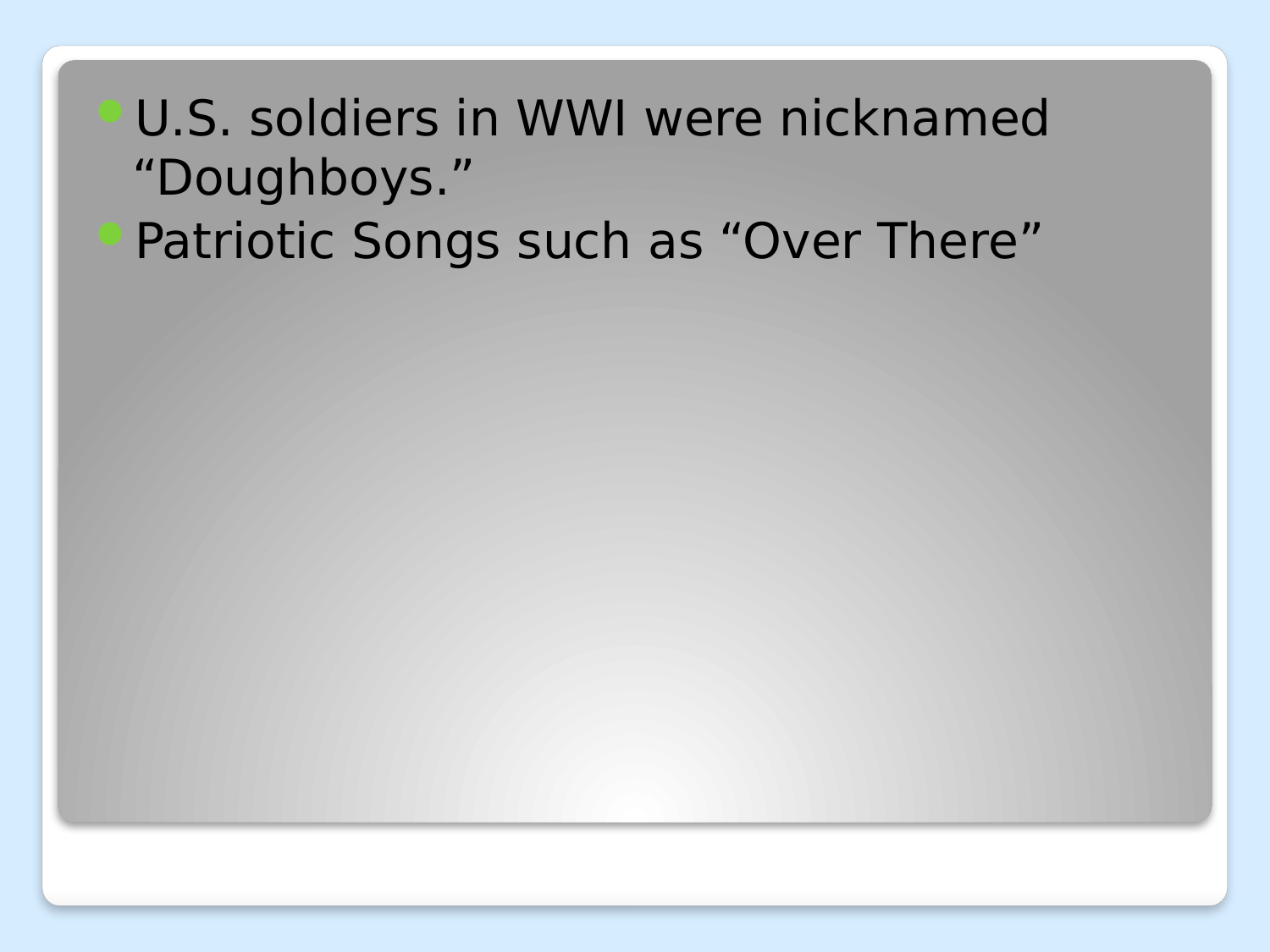

U.S. soldiers in WWI were nicknamed “Doughboys.”
Patriotic Songs such as “Over There”
#